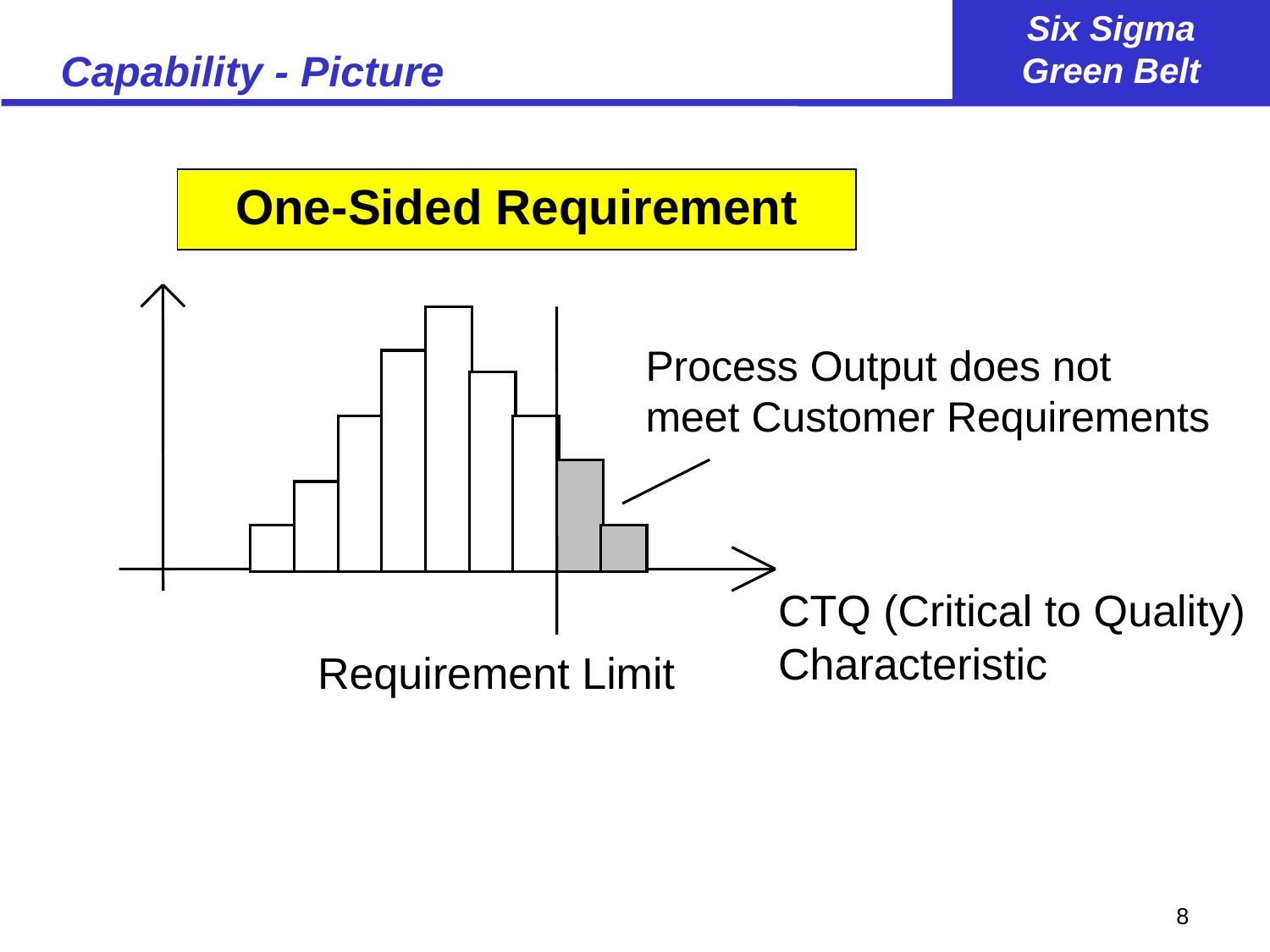

# Capability - Picture
One-Sided Requirement

Process Output does not
meet Customer Requirements

CTQ (Critical to Quality) Characteristic

Requirement Limit